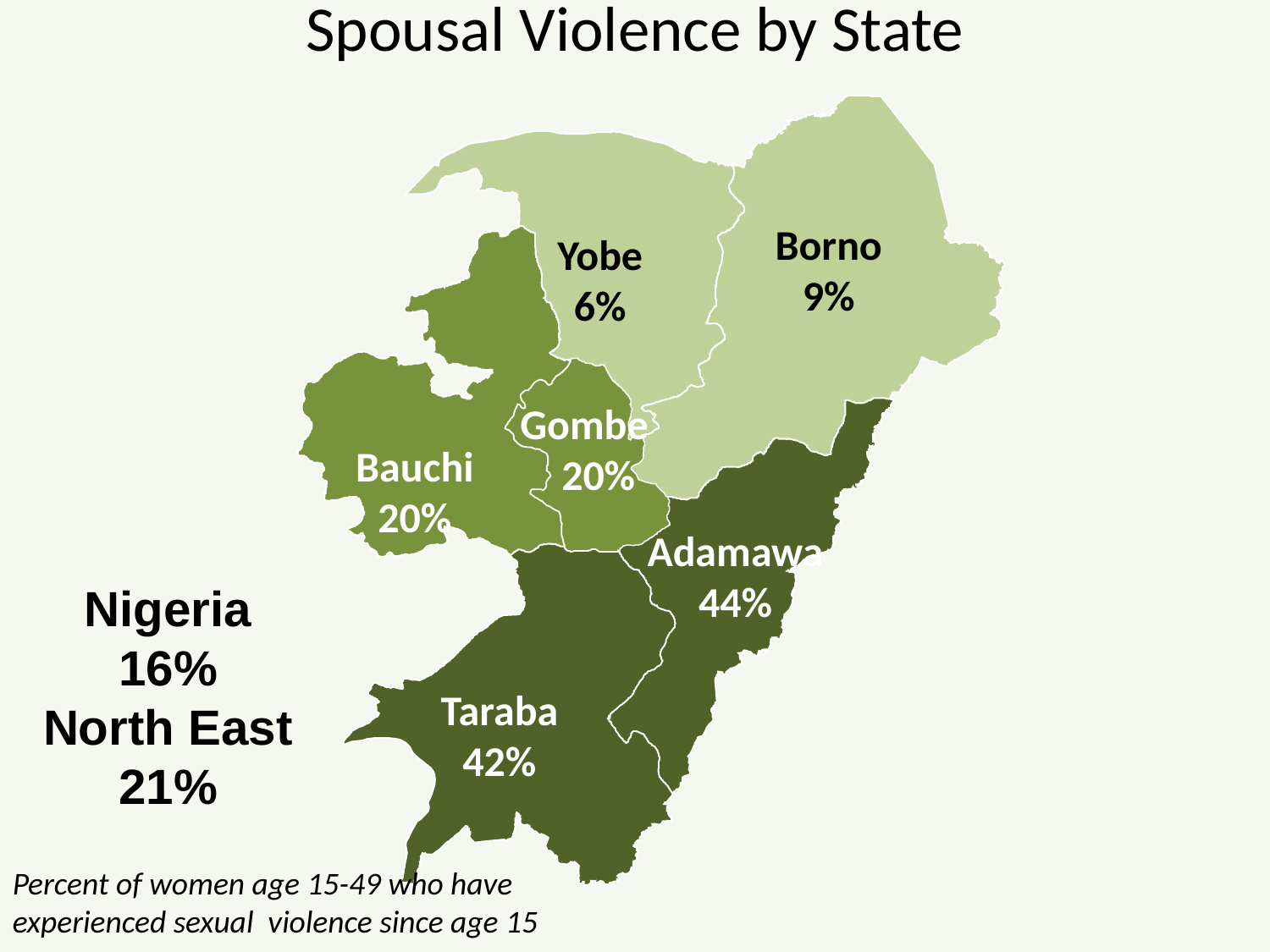

# Spousal Violence by State

Borno
9%
Yobe
6%
Gombe
   20%
Bauchi
20%
Adamawa
44%
Nigeria
16%
North East
21%

Taraba
42%
Percent of women age 15-49 who have
experienced sexual  violence since age 15